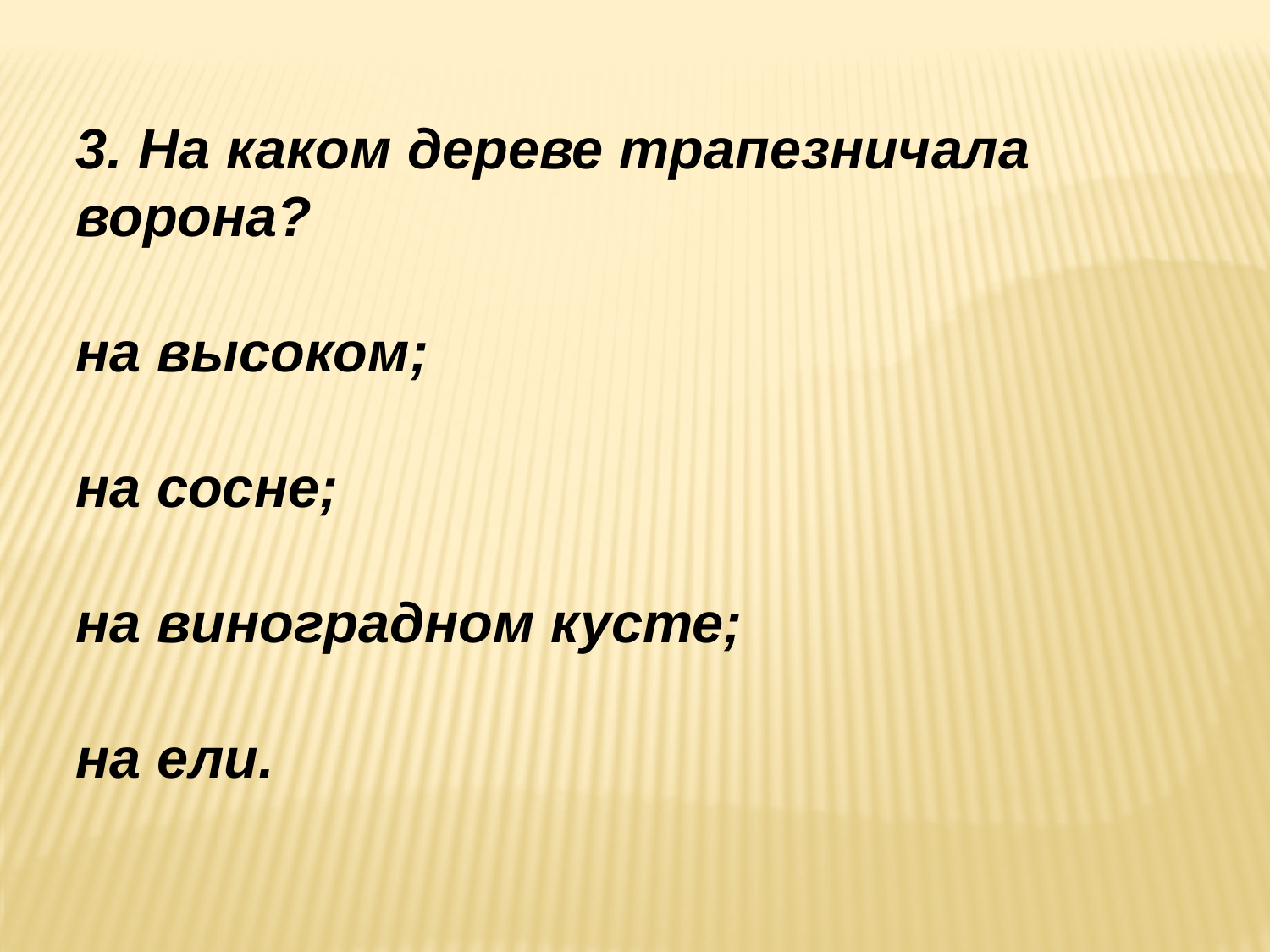

3. На каком дереве трапезничала ворона?

на высоком;

на сосне;

на виноградном кусте;

на ели.